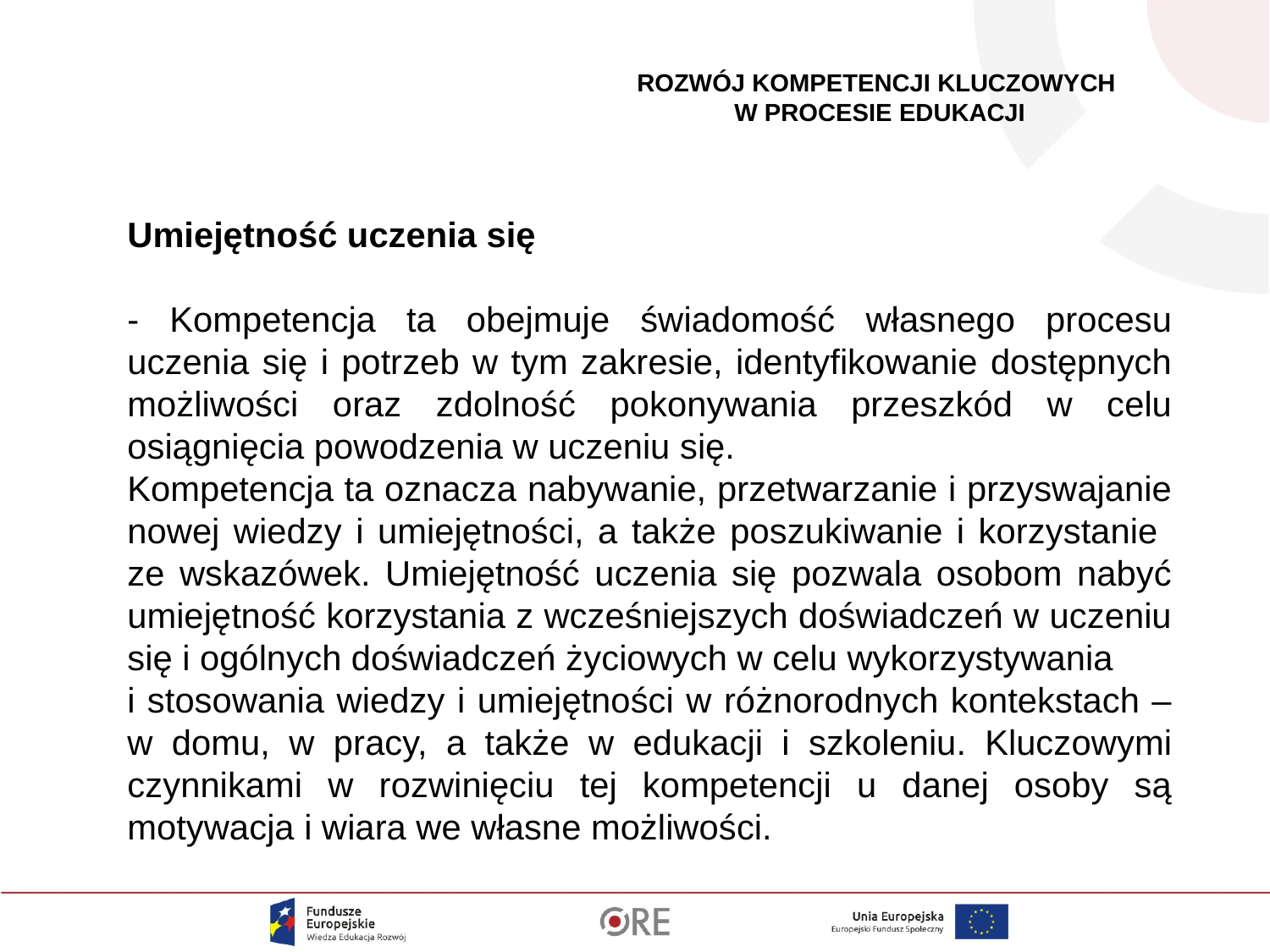

ROZWÓJ KOMPETENCJI KLUCZOWYCH
W PROCESIE EDUKACJI
Umiejętność uczenia się

- Kompetencja ta obejmuje świadomość własnego procesu uczenia się i potrzeb w tym zakresie, identyfikowanie dostępnych możliwości oraz zdolność pokonywania przeszkód w celu osiągnięcia powodzenia w uczeniu się.
Kompetencja ta oznacza nabywanie, przetwarzanie i przyswajanie nowej wiedzy i umiejętności, a także poszukiwanie i korzystanie
ze wskazówek. Umiejętność uczenia się pozwala osobom nabyć umiejętność korzystania z wcześniejszych doświadczeń w uczeniu się i ogólnych doświadczeń życiowych w celu wykorzystywania
i stosowania wiedzy i umiejętności w różnorodnych kontekstach – w domu, w pracy, a także w edukacji i szkoleniu. Kluczowymi czynnikami w rozwinięciu tej kompetencji u danej osoby są motywacja i wiara we własne możliwości.